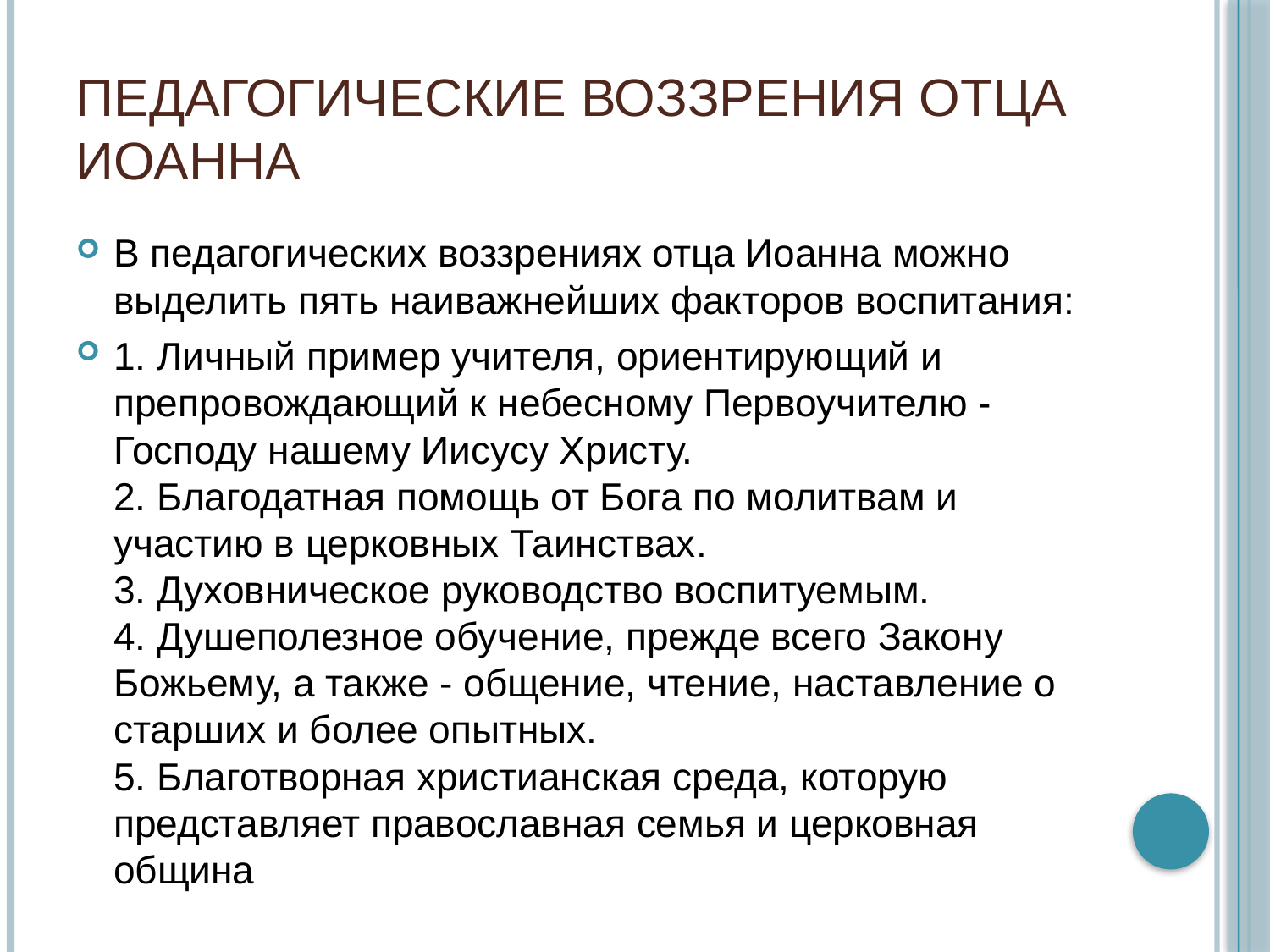

# Педагогические воззрения отца Иоанна
В педагогических воззрениях отца Иоанна можно выделить пять наиважнейших факторов воспитания:
1. Личный пример учителя, ориентирующий и препровождающий к небесному Первоучителю - Господу нашему Иисусу Христу. 
2. Благодатная помощь от Бога по молитвам и участию в церковных Таинствах. 
3. Духовническое руководство воспитуемым. 
4. Душеполезное обучение, прежде всего Закону Божьему, а также - общение, чтение, наставление о старших и более опытных. 
5. Благотворная христианская среда, которую представляет православная семья и церковная община